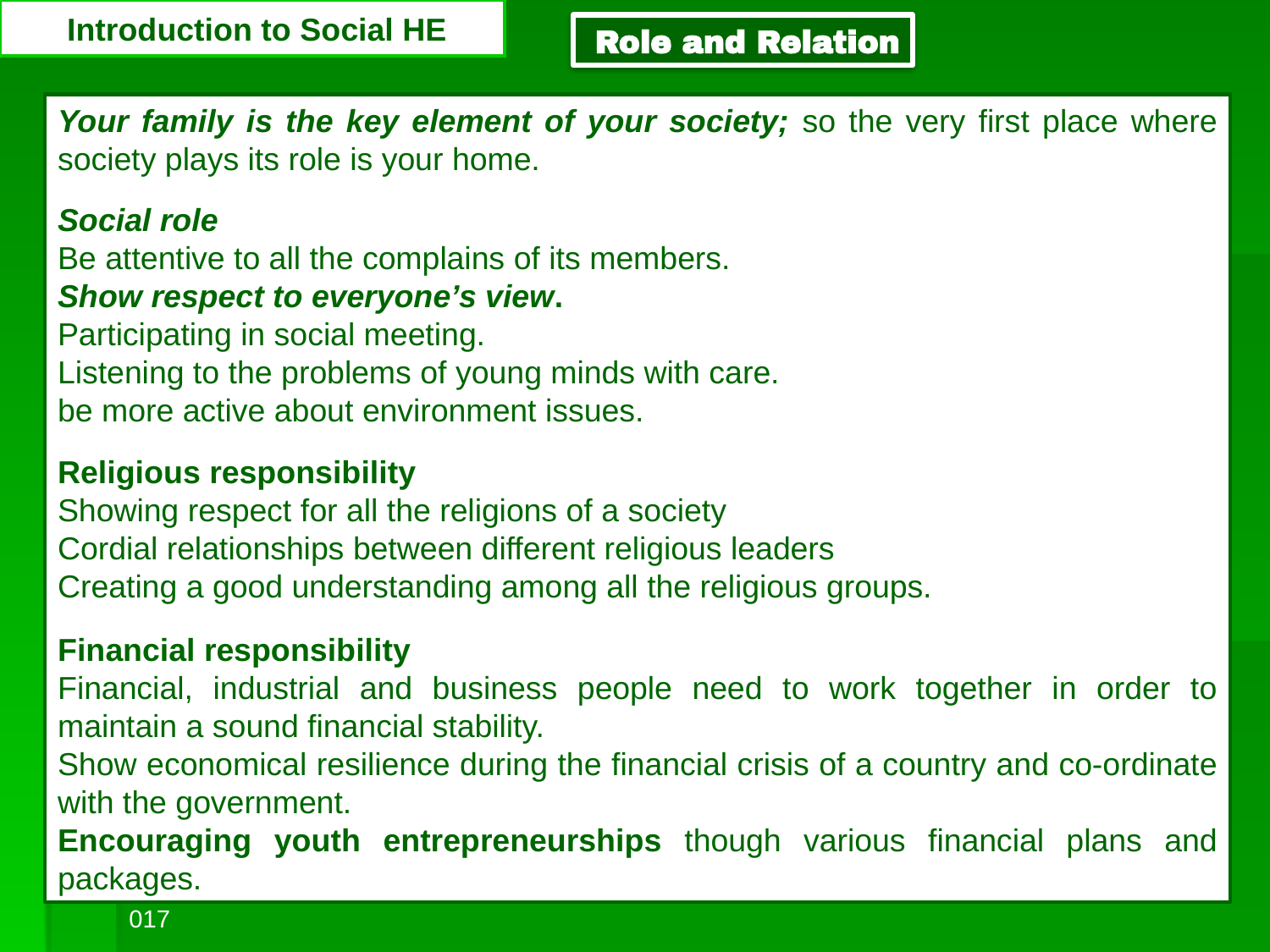

# Introduction to Social HE
Role and Relation
Your family is the key element of your society; so the very first place where society plays its role is your home.

Social role
Be attentive to all the complains of its members.
Show respect to everyone’s view.
Participating in social meeting.
Listening to the problems of young minds with care.
be more active about environment issues.

Religious responsibility
Showing respect for all the religions of a society
Cordial relationships between different religious leaders
Creating a good understanding among all the religious groups.

Financial responsibility
Financial, industrial and business people need to work together in order to maintain a sound financial stability.
Show economical resilience during the financial crisis of a country and co-ordinate with the government.
Encouraging youth entrepreneurships though various financial plans and packages.
JohaliSOCHE2014_2017
CHS383
22